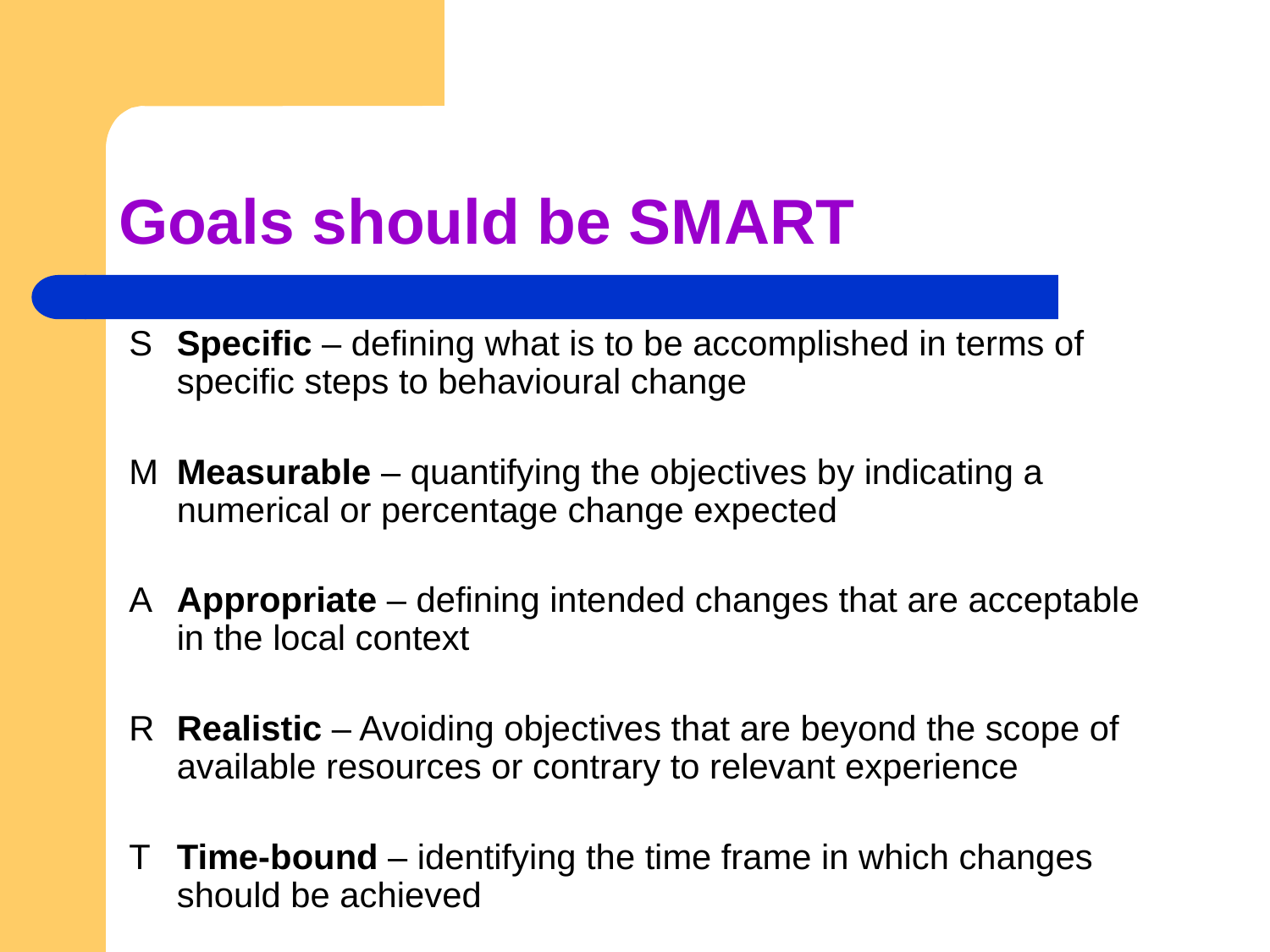

# Goals should be SMART
S	Specific – defining what is to be accomplished in terms of specific steps to behavioural change

M	Measurable – quantifying the objectives by indicating a numerical or percentage change expected

A	Appropriate – defining intended changes that are acceptable in the local context

R	Realistic – Avoiding objectives that are beyond the scope of available resources or contrary to relevant experience

T	Time-bound – identifying the time frame in which changes should be achieved